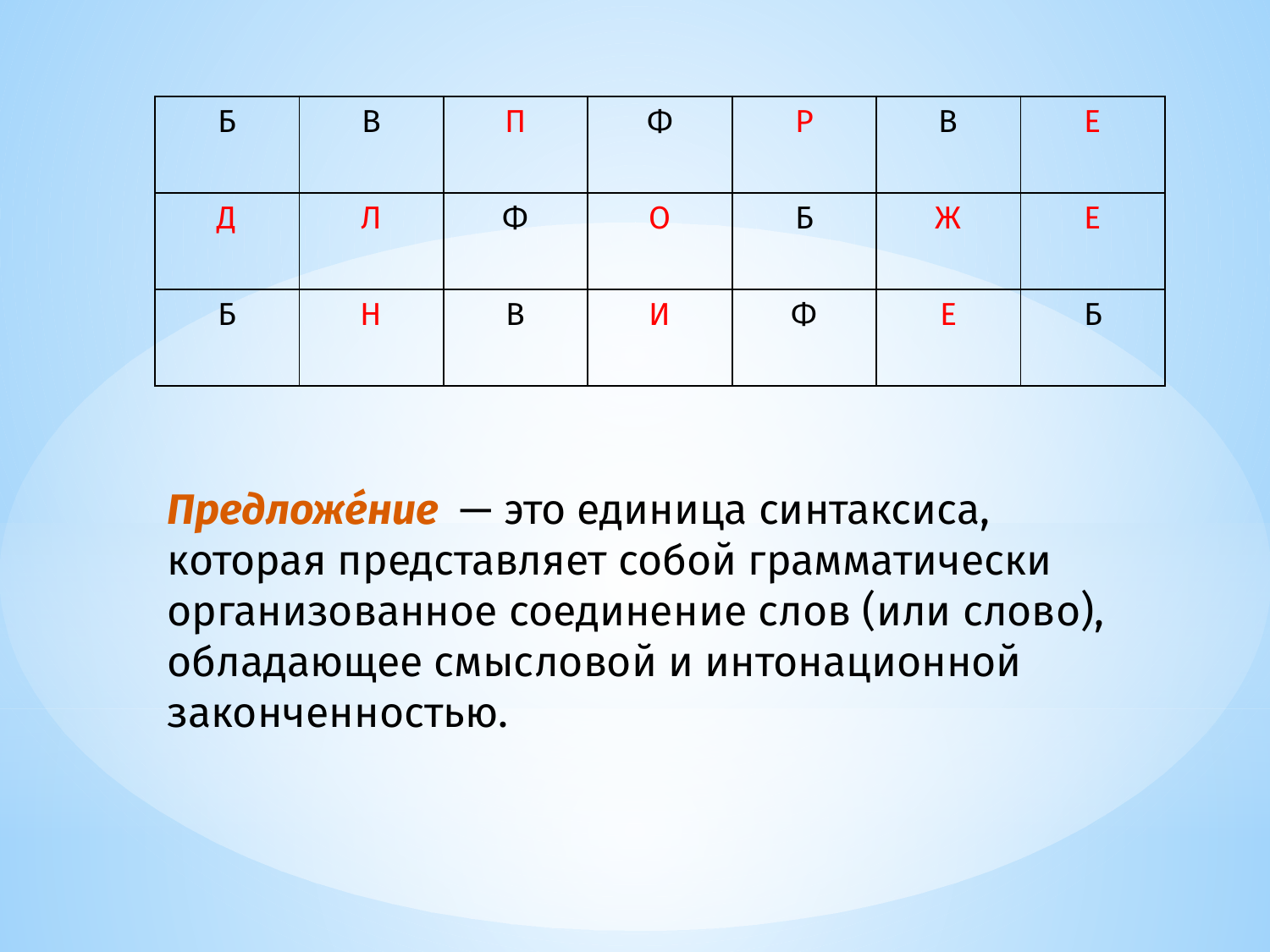

| Б | В | П | Ф | Р | В | Е |
| --- | --- | --- | --- | --- | --- | --- |
| Д | Л | Ф | О | Б | Ж | Е |
| Б | Н | В | И | Ф | Е | Б |
Предложе́ние  — это единица синтаксиса, которая представляет собой грамматически организованное соединение слов (или слово), обладающее смысловой и интонационной законченностью.